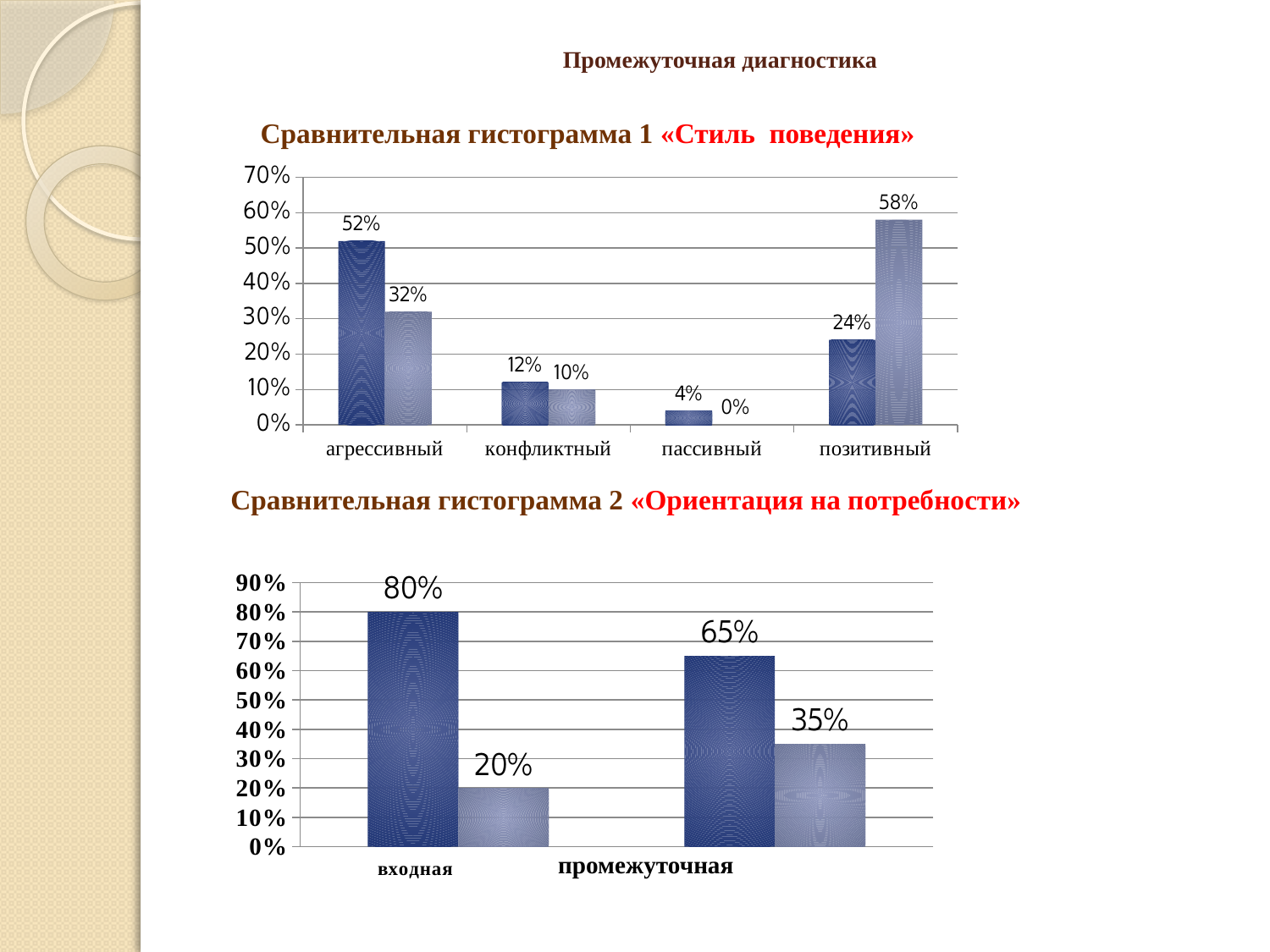

# Промежуточная диагностика
Сравнительная гистограмма 1 «Стиль  поведения»

### Chart

| Category |  |  |
|---|---|---|
| агрессивный | 0.52 | 0.3200000000000004 |
| конфликтный | 0.12000000000000002 | 0.1 |
| пассивный | 0.04000000000000002 | 0.0 |
| позитивный | 0.24000000000000016 | 0.5800000000000001 |
Сравнительная гистограмма 2 «Ориентация на потребности»

### Chart

| Category | личные | общественные |
|---|---|---|
промежуточная